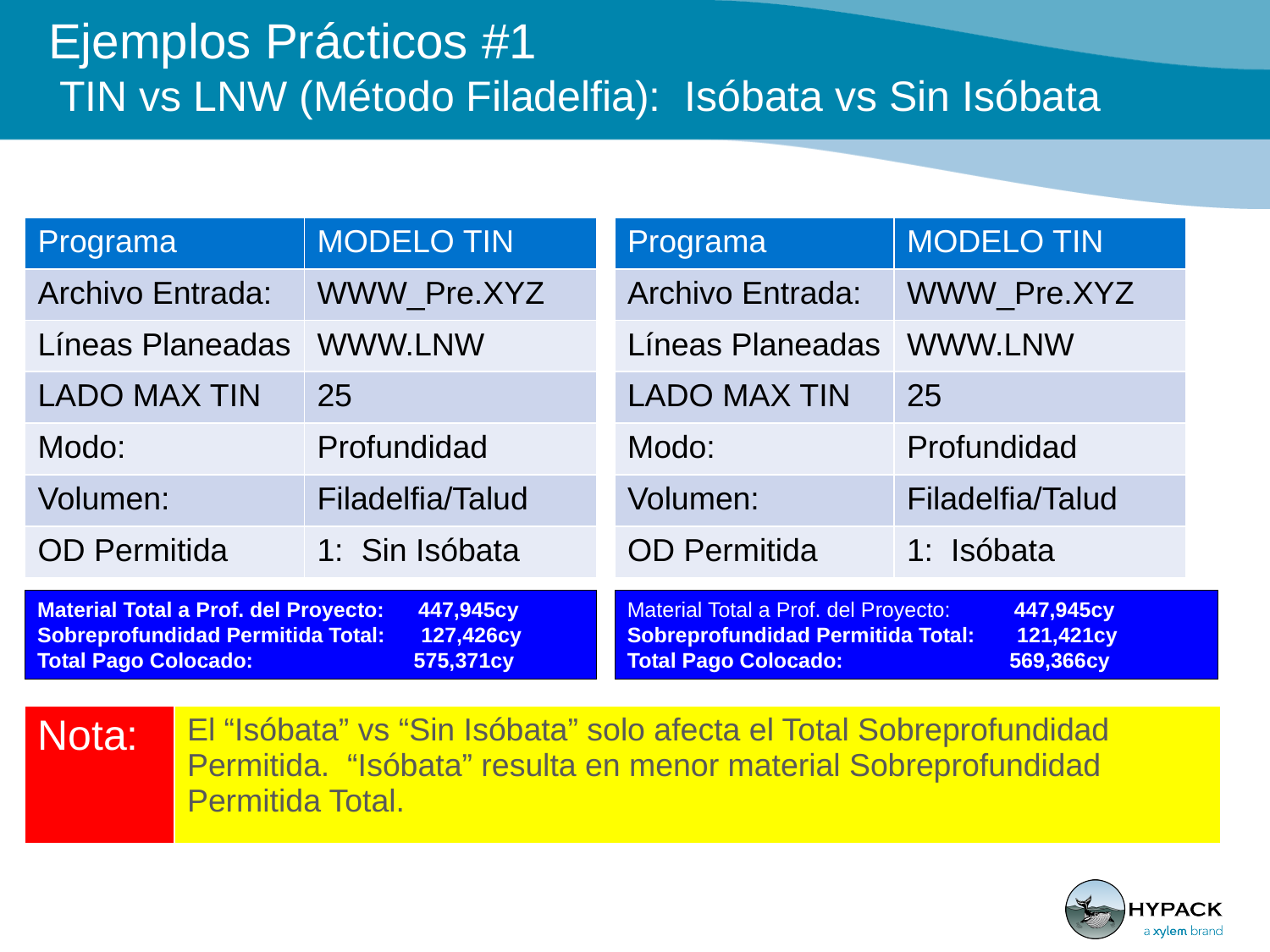

# Ejemplos Prácticos #1 TIN vs LNW (Método Filadelfia):  Isóbata vs Sin Isóbata
| Programa | MODELO TIN |
| --- | --- |
| Archivo Entrada: | WWW\_Pre.XYZ |
| Líneas Planeadas | WWW.LNW |
| LADO MAX TIN | 25 |
| Modo: | Profundidad |
| Volumen: | Filadelfia/Talud |
| OD Permitida | 1: Sin Isóbata |
| Programa | MODELO TIN |
| --- | --- |
| Archivo Entrada: | WWW\_Pre.XYZ |
| Líneas Planeadas | WWW.LNW |
| LADO MAX TIN | 25 |
| Modo: | Profundidad |
| Volumen: | Filadelfia/Talud |
| OD Permitida | 1: Isóbata |
Material Total a Prof. del Proyecto: 	447,945cy
Sobreprofundidad Permitida Total:      127,426cy
Total Pago Colocado:                           575,371cy
Material Total a Prof. del Proyecto:  	 447,945cy
Sobreprofundidad Permitida Total:       121,421cy
Total Pago Colocado:                            569,366cy
| Nota: | El “Isóbata” vs “Sin Isóbata” solo afecta el Total Sobreprofundidad Permitida. “Isóbata” resulta en menor material Sobreprofundidad Permitida Total. |
| --- | --- |